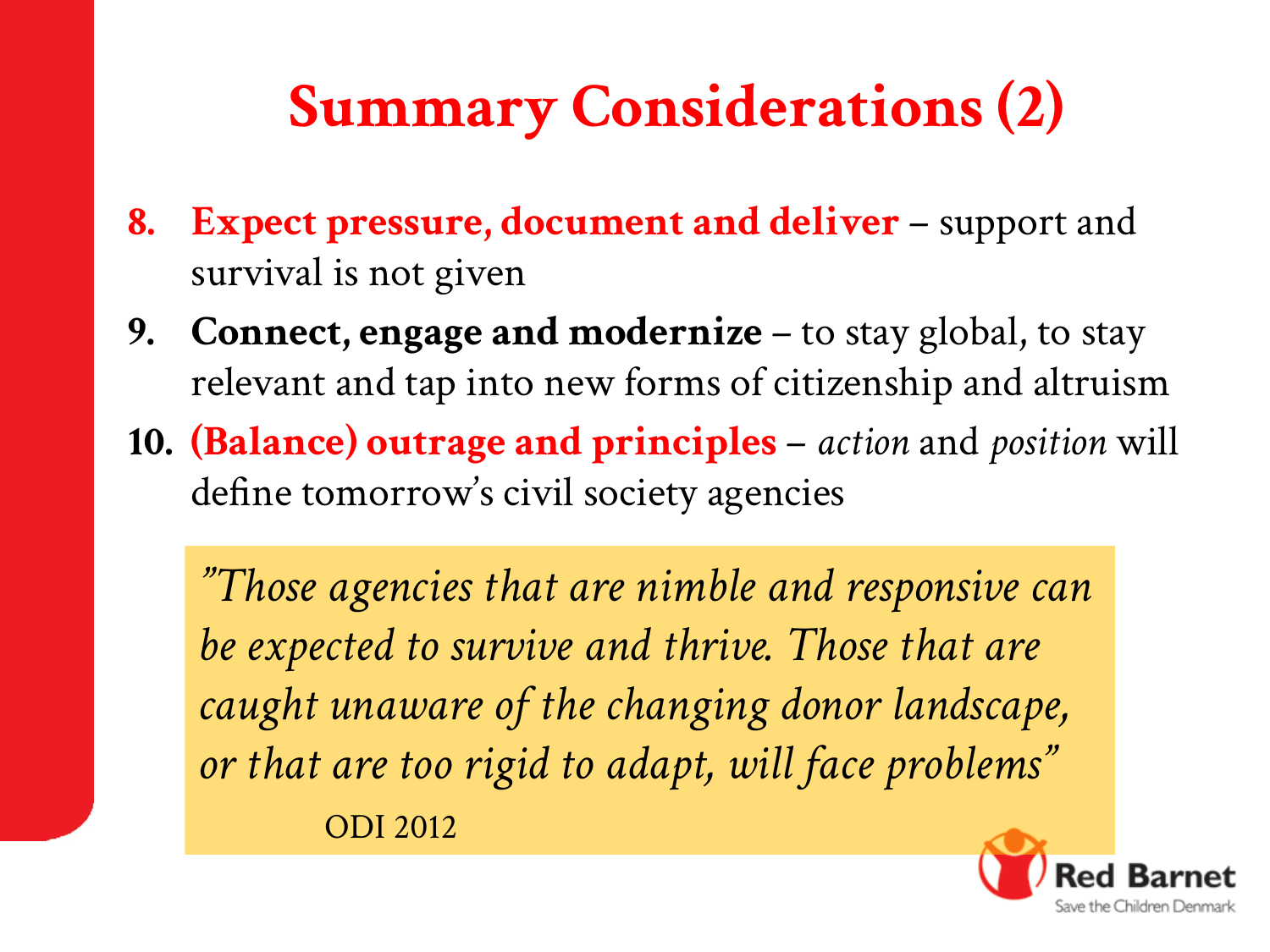

# Summary Considerations (2)
Expect pressure, document and deliver – support and survival is not given
Connect, engage and modernize – to stay global, to stay relevant and tap into new forms of citizenship and altruism
10.  (Balance) outrage and principles – action and position will define tomorrow’s civil society agencies

”Those agencies that are nimble and responsive can be expected to survive and thrive. Those that are caught unaware of the changing donor landscape, or that are too rigid to adapt, will face problems” 		ODI 2012